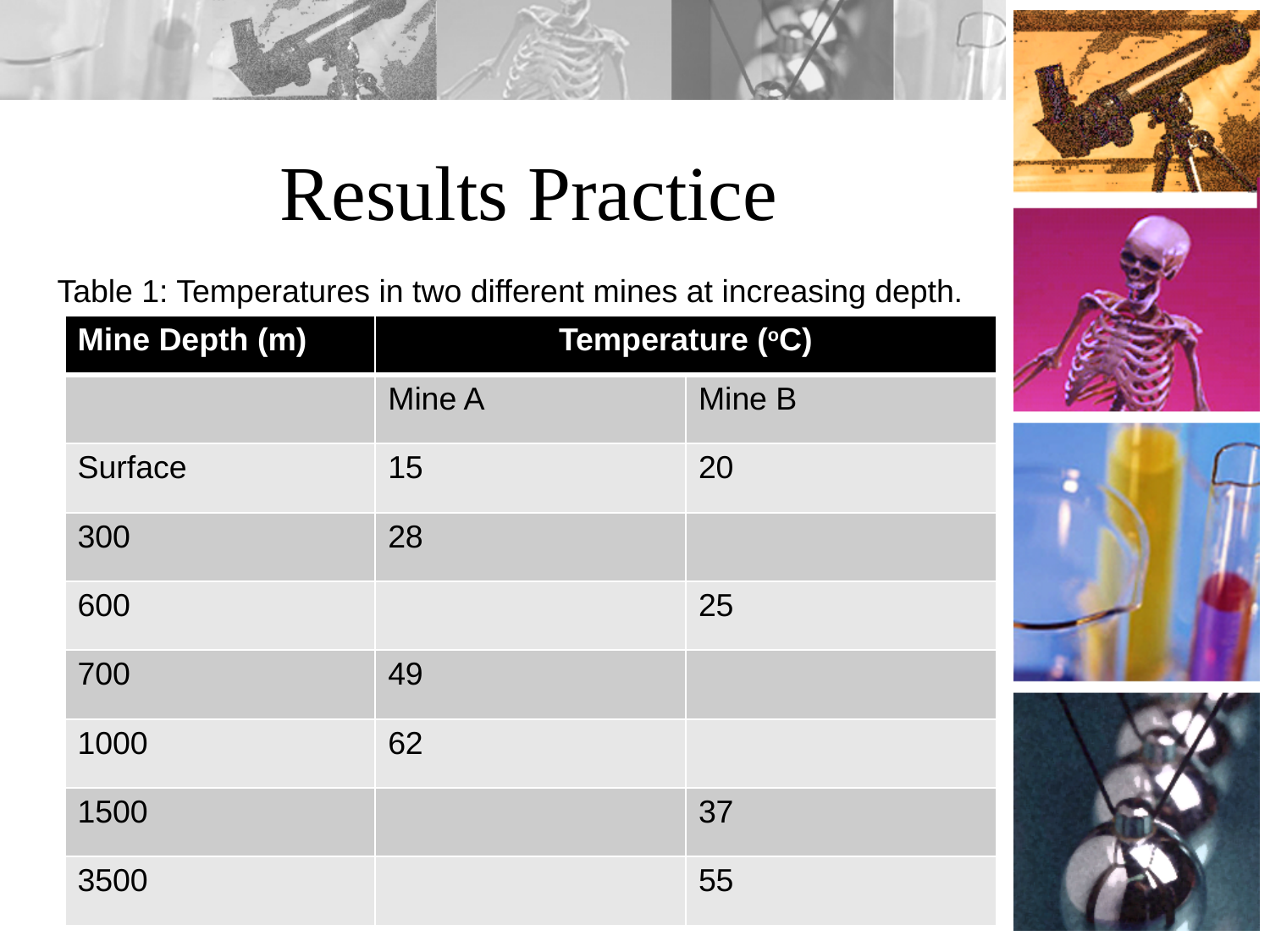

# Results Practice
Table 1: Temperatures in two different mines at increasing depth.
| Mine Depth (m) | Temperature (oC) |  |
| --- | --- | --- |
|  | Mine A | Mine B |
| Surface | 15 | 20 |
| 300 | 28 |  |
| 600 |  | 25 |
| 700 | 49 |  |
| 1000 | 62 |  |
| 1500 |  | 37 |
| 3500 |  | 55 |